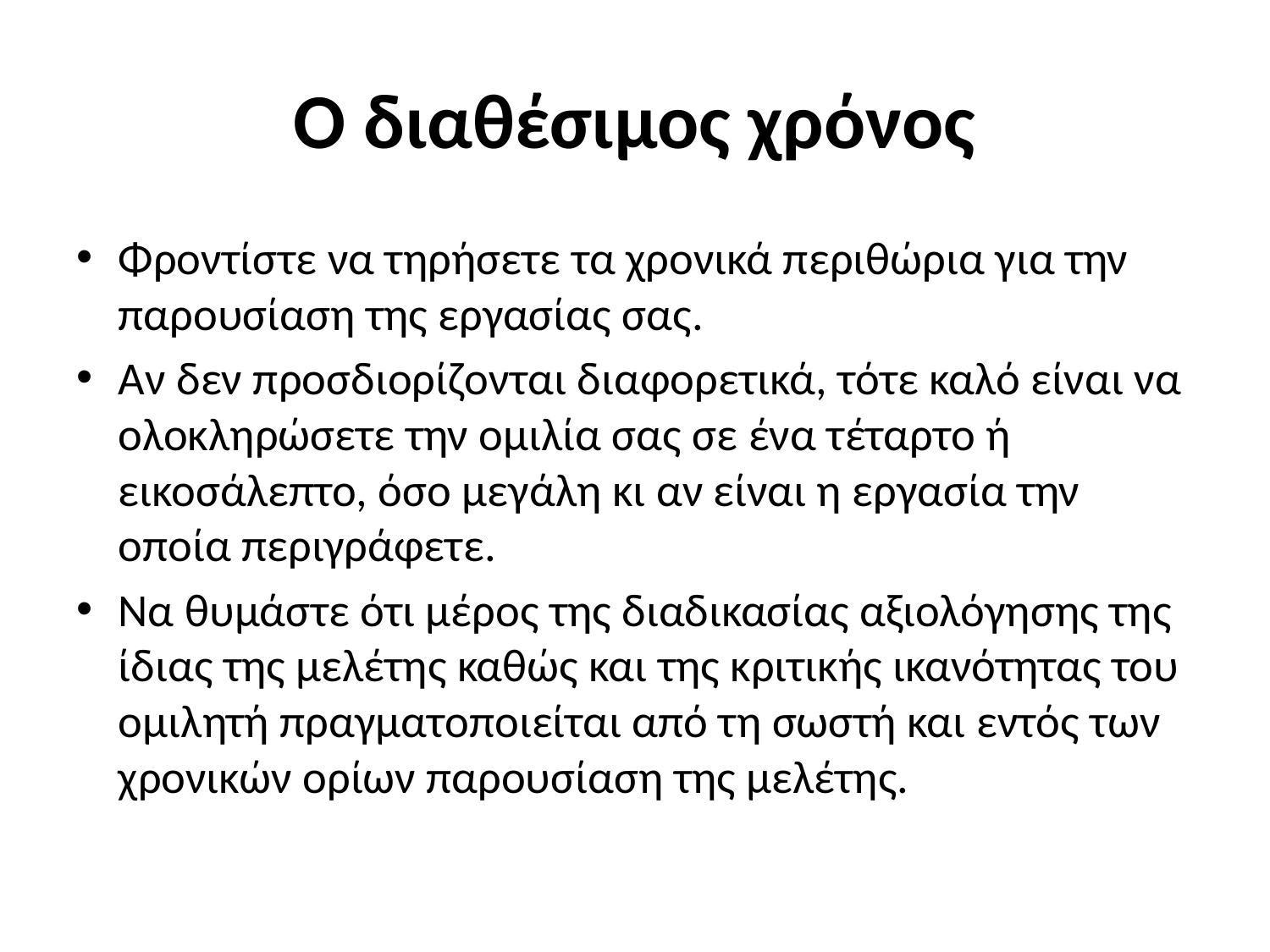

# O διαθέσιμος χρόνος
Φροντίστε να τηρήσετε τα χρονικά περιθώρια για την παρουσίαση της εργασίας σας.
Αν δεν προσδιορίζονται διαφορετικά, τότε καλό είναι να ολοκληρώσετε την ομιλία σας σε ένα τέταρτο ή εικοσάλεπτο, όσο μεγάλη κι αν είναι η εργασία την οποία περιγράφετε.
Να θυμάστε ότι μέρος της διαδικασίας αξιολόγησης της ίδιας της μελέτης καθώς και της κριτικής ικανότητας του ομιλητή πραγματοποιείται από τη σωστή και εντός των χρονικών ορίων παρουσίαση της μελέτης.